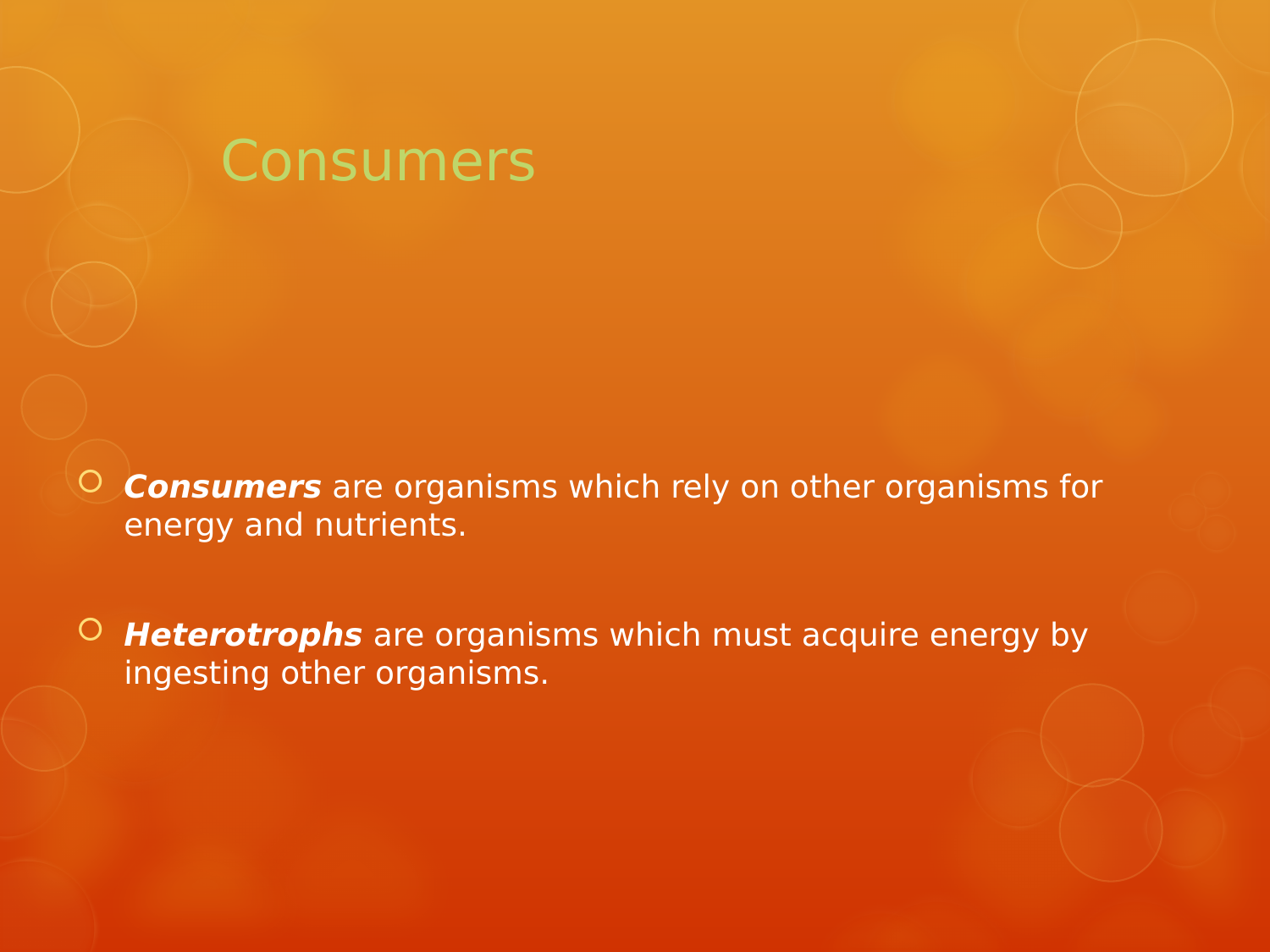

# Consumers
Consumers are organisms which rely on other organisms for energy and nutrients.

Heterotrophs are organisms which must acquire energy by ingesting other organisms.